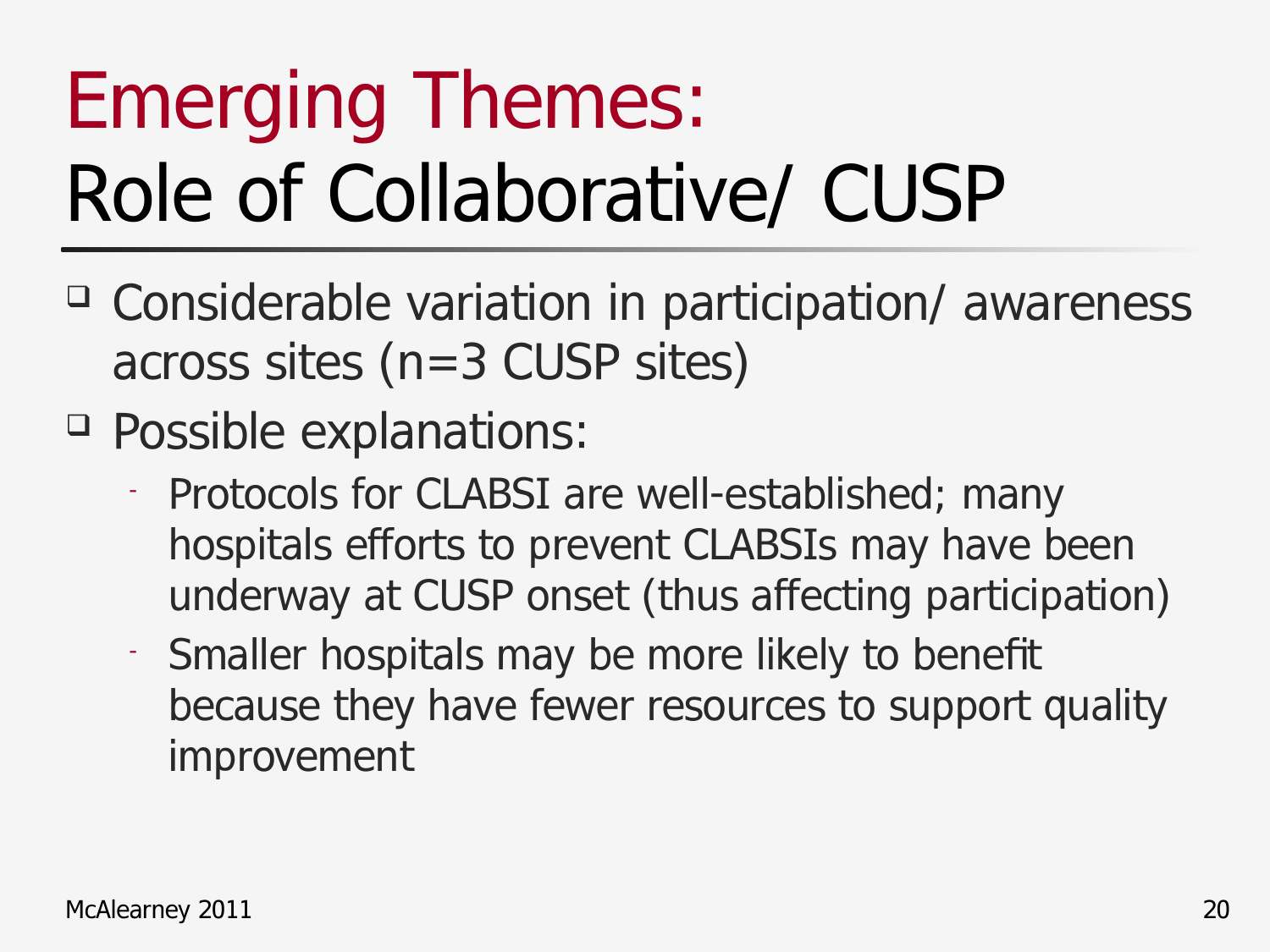

# Emerging Themes: Role of Collaborative/ CUSP
Considerable variation in participation/ awareness across sites (n=3 CUSP sites)
Possible explanations:
Protocols for CLABSI are well-established; many hospitals efforts to prevent CLABSIs may have been underway at CUSP onset (thus affecting participation)
Smaller hospitals may be more likely to benefit because they have fewer resources to support quality improvement

McAlearney 2011
20